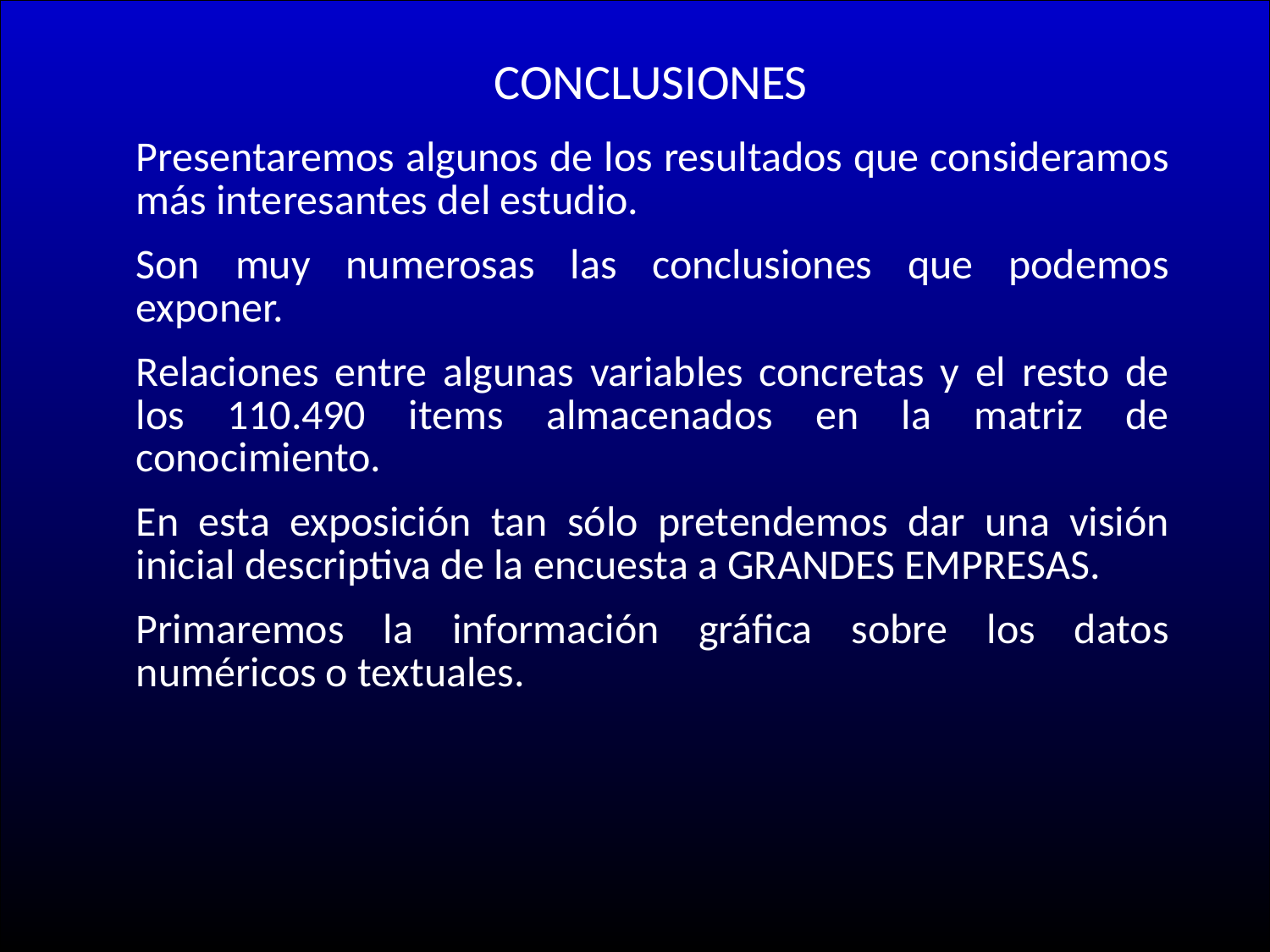

CONCLUSIONES
Presentaremos algunos de los resultados que consideramos más interesantes del estudio.
Son muy numerosas las conclusiones que podemos exponer.
Relaciones entre algunas variables concretas y el resto de los 110.490 items almacenados en la matriz de conocimiento.
En esta exposición tan sólo pretendemos dar una visión inicial descriptiva de la encuesta a GRANDES EMPRESAS.
Primaremos la información gráfica sobre los datos numéricos o textuales.